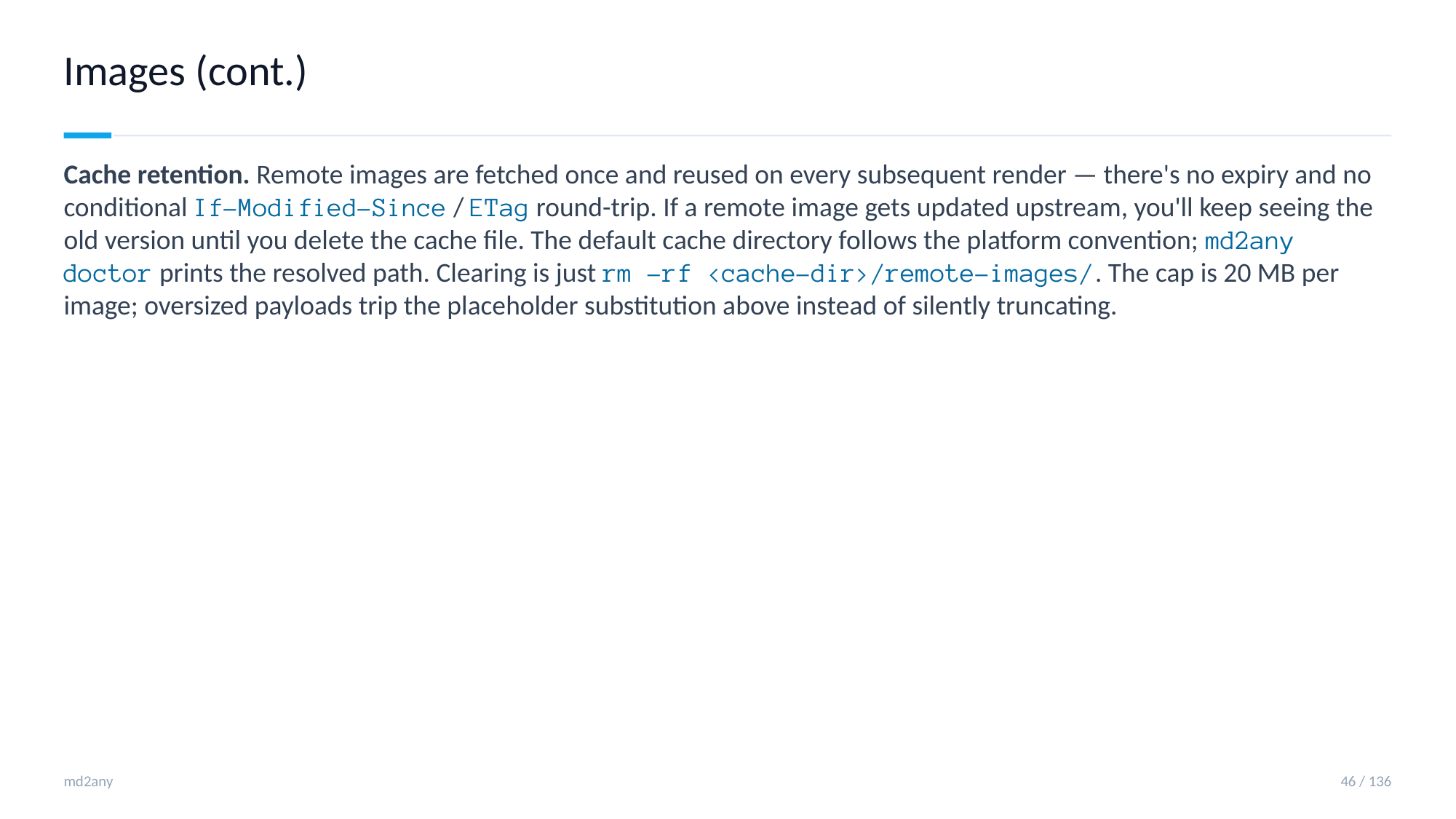

Images (cont.)

Cache retention. Remote images are fetched once and reused on every subsequent render — there's no expiry and no conditional If-Modified-Since / ETag round-trip. If a remote image gets updated upstream, you'll keep seeing the old version until you delete the cache file. The default cache directory follows the platform convention; md2any doctor prints the resolved path. Clearing is just rm -rf <cache-dir>/remote-images/. The cap is 20 MB per image; oversized payloads trip the placeholder substitution above instead of silently truncating.
md2any
46 / 136